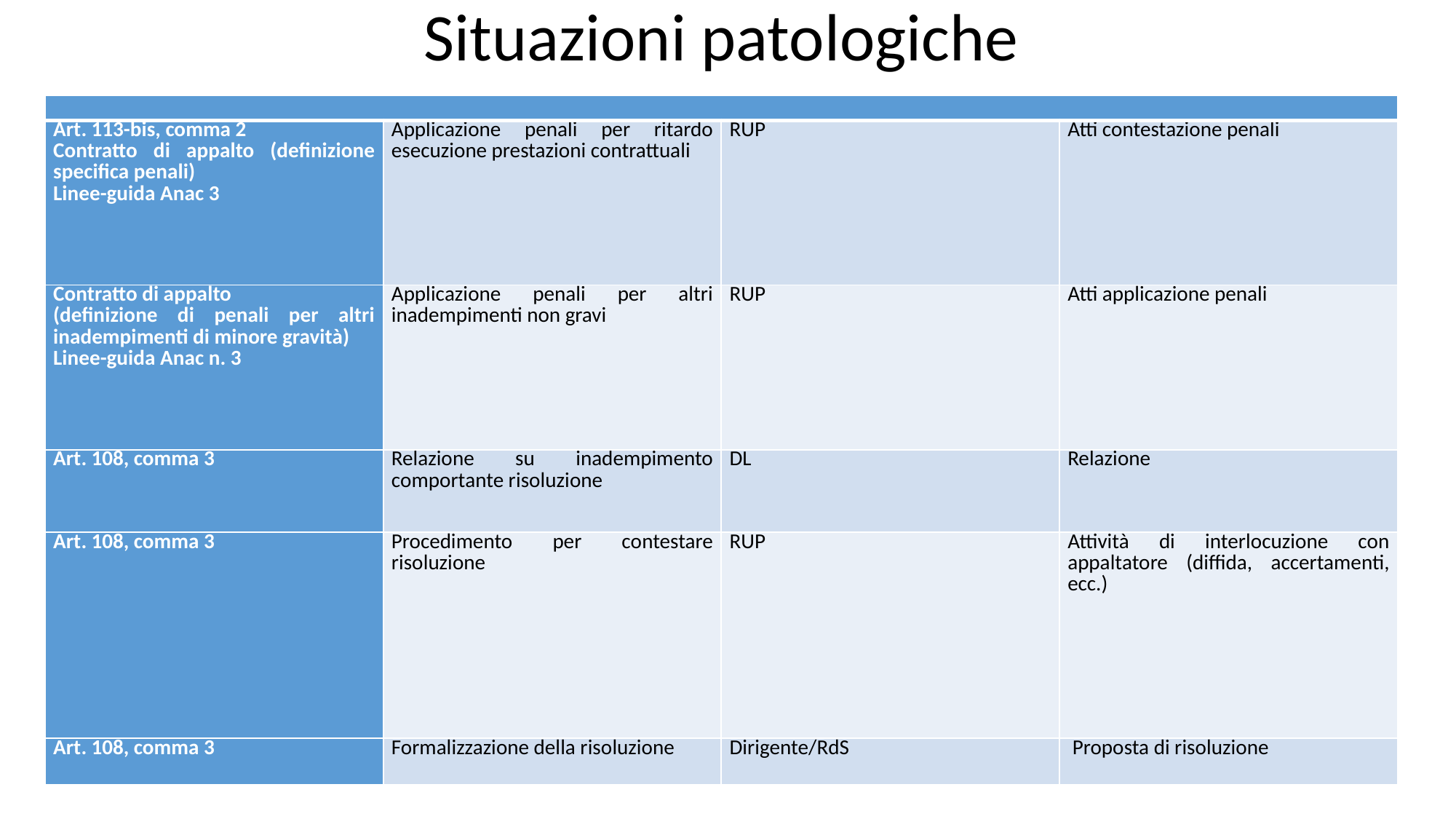

# Situazioni patologiche
|  |  |  |  |
| --- | --- | --- | --- |
| Art. 113-bis, comma 2 Contratto di appalto (definizione specifica penali) Linee-guida Anac 3 | Applicazione penali per ritardo esecuzione prestazioni contrattuali | RUP | Atti contestazione penali |
| Contratto di appalto (definizione di penali per altri inadempimenti di minore gravità) Linee-guida Anac n. 3 | Applicazione penali per altri inadempimenti non gravi | RUP | Atti applicazione penali |
| Art. 108, comma 3 | Relazione su inadempimento comportante risoluzione | DL | Relazione |
| Art. 108, comma 3 | Procedimento per contestare risoluzione | RUP | Attività di interlocuzione con appaltatore (diffida, accertamenti, ecc.) |
| Art. 108, comma 3 | Formalizzazione della risoluzione | Dirigente/RdS | Proposta di risoluzione |